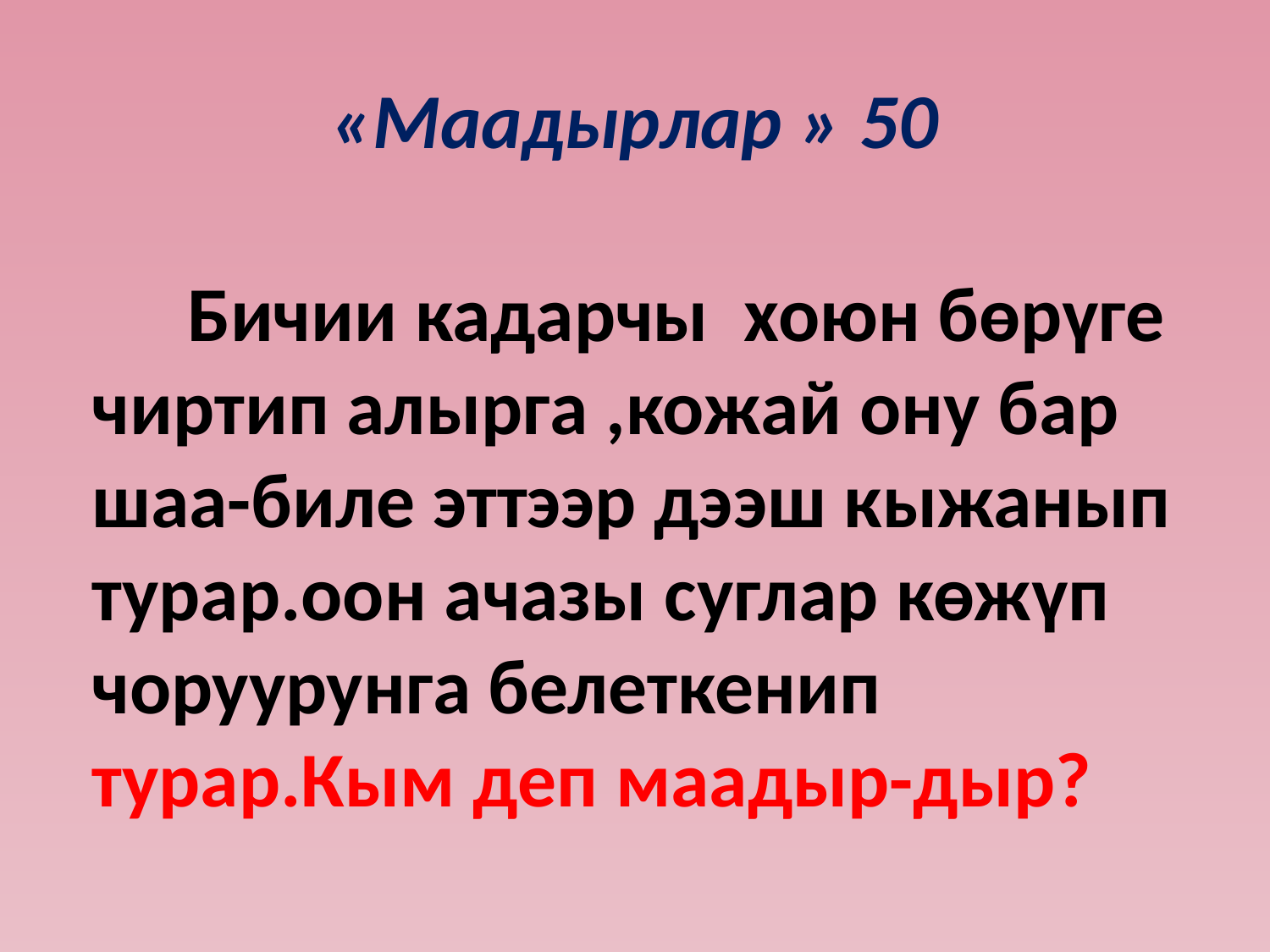

# «Маадырлар » 50
      Бичии кадарчы  хоюн бөрүге чиртип алырга ,кожай ону бар шаа-биле эттээр дээш кыжанып турар.оон ачазы суглар кѳжүп чоруурунга белеткенип турар.Кым деп маадыр-дыр?